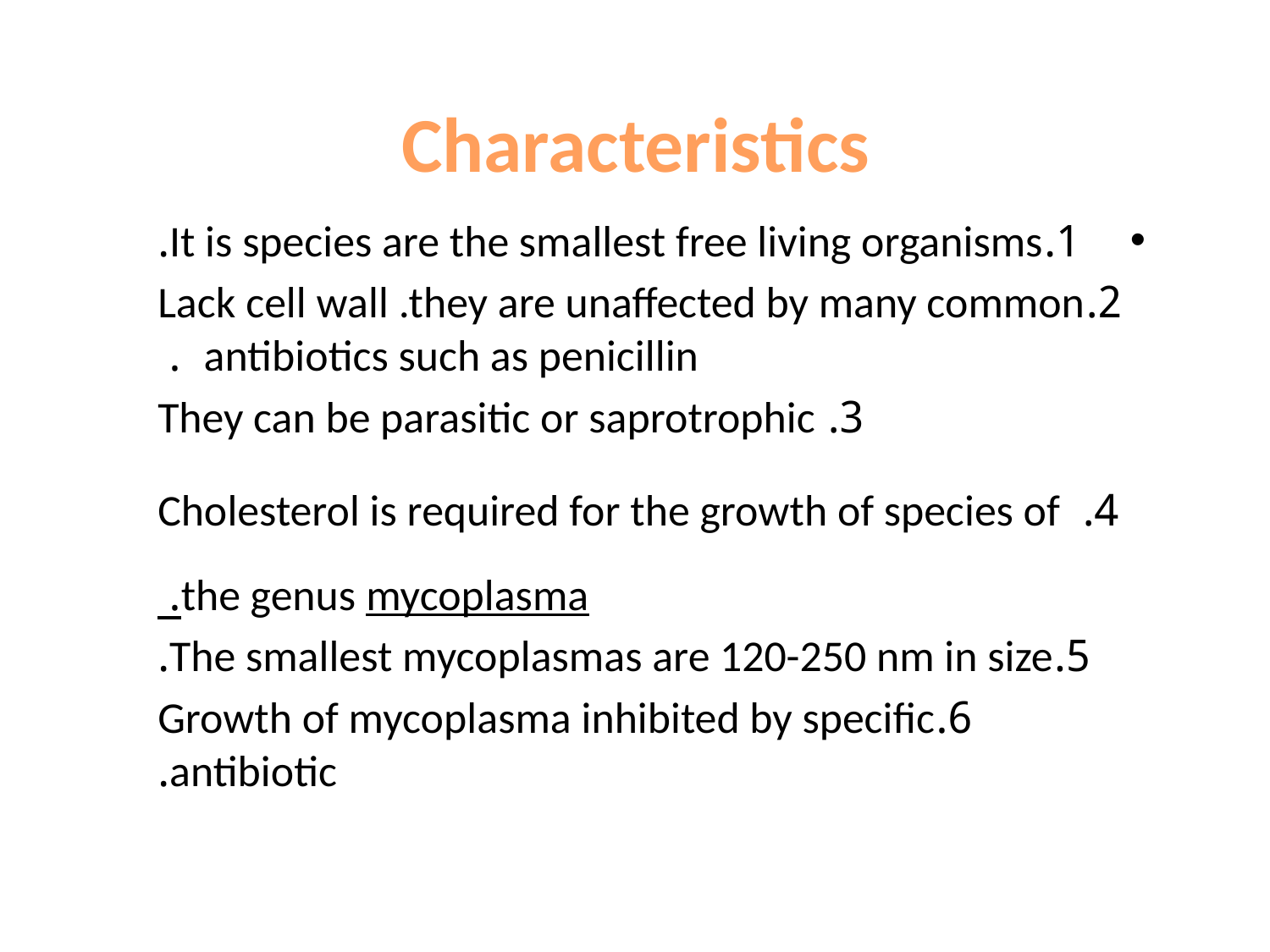

# Characteristics
1.It is species are the smallest free living organisms.
2.Lack cell wall .they are unaffected by many common antibiotics such as penicillin  .
3. They can be parasitic or saprotrophic
4. Cholesterol is required for the growth of species of  the genus mycoplasma.
 5.The smallest mycoplasmas are 120-250 nm in size.
6.Growth of mycoplasma inhibited by specific antibiotic.